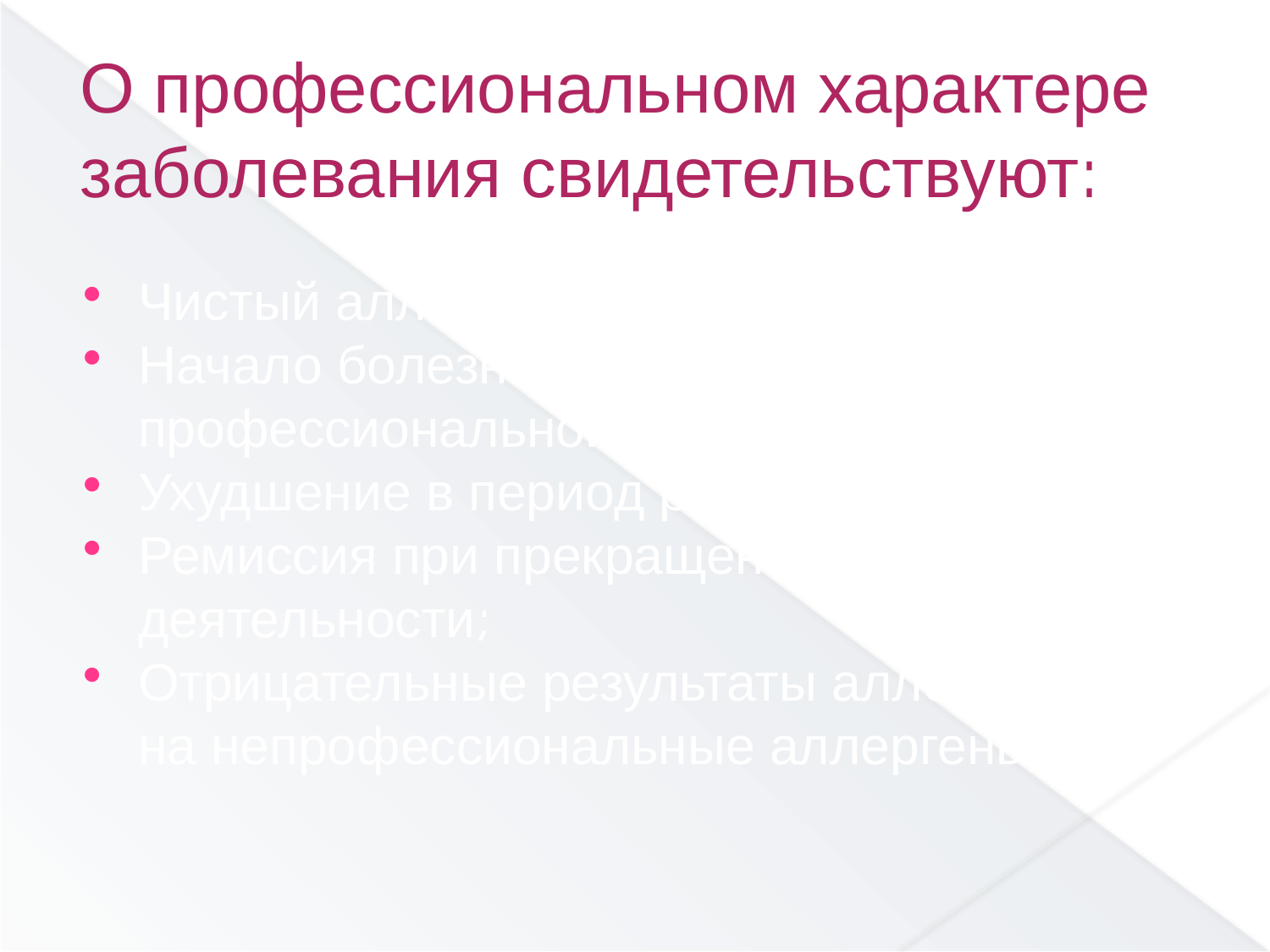

О профессиональном характере заболевания свидетельствуют:
Чистый аллергологический анамнез;
Начало болезни в период профессиональной деятельности;
Ухудшение в период работы;
Ремиссия при прекращении трудовой деятельности;
Отрицательные результаты аллергопроб на непрофессиональные аллергены.